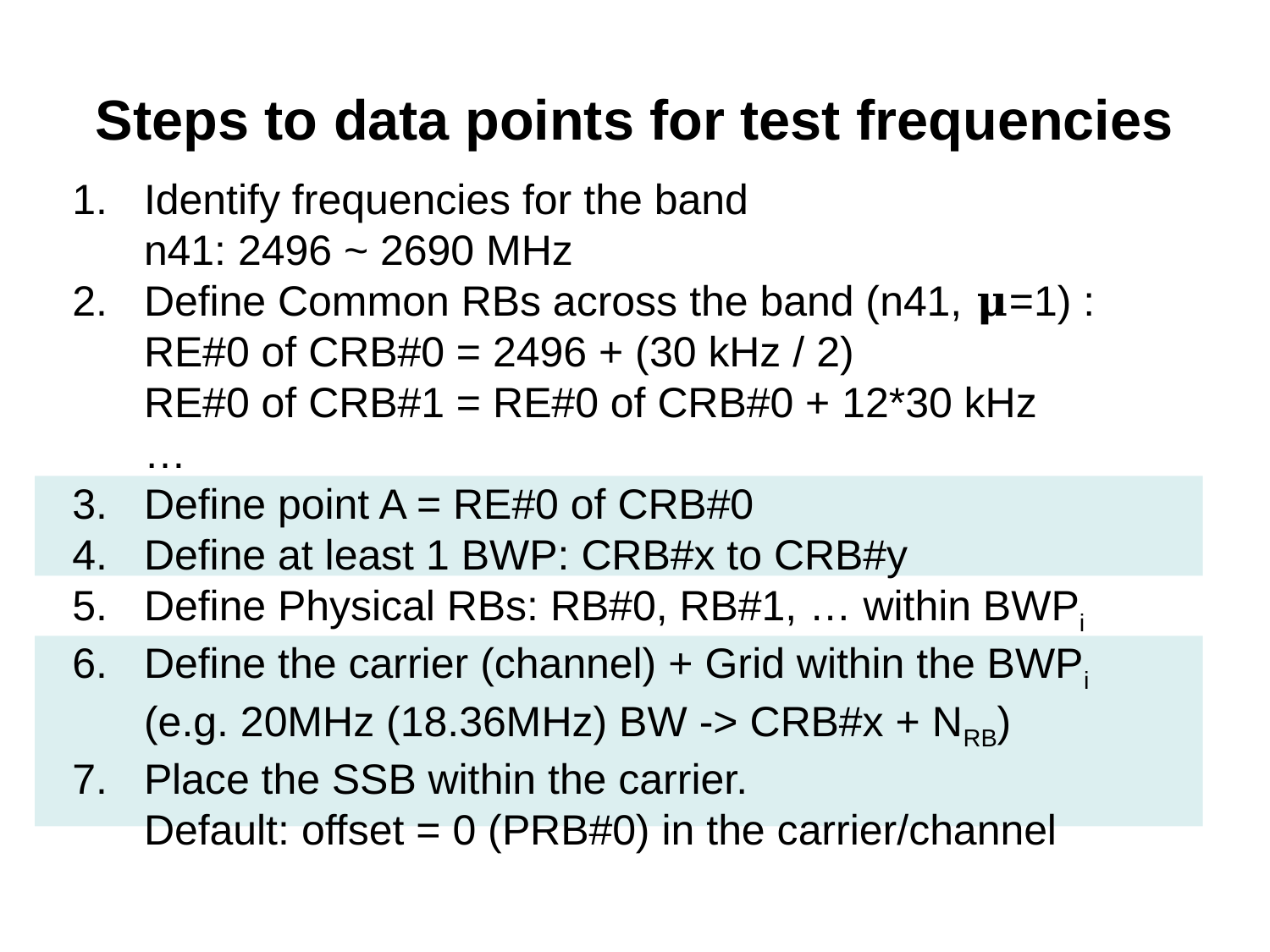

# Steps to data points for test frequencies
Identify frequencies for the band
n41: 2496 ~ 2690 MHz
Define Common RBs across the band (n41, 𝛍=1) :
RE#0 of CRB#0 = 2496 + (30 kHz / 2)
RE#0 of CRB#1 = RE#0 of CRB#0 + 12*30 kHz
…
Define point A = RE#0 of CRB#0
Define at least 1 BWP: CRB#x to CRB#y
Define Physical RBs: RB#0, RB#1, … within BWPi
Define the carrier (channel) + Grid within the BWPi
(e.g. 20MHz (18.36MHz) BW -> CRB#x + NRB)
Place the SSB within the carrier.
Default: offset = 0 (PRB#0) in the carrier/channel